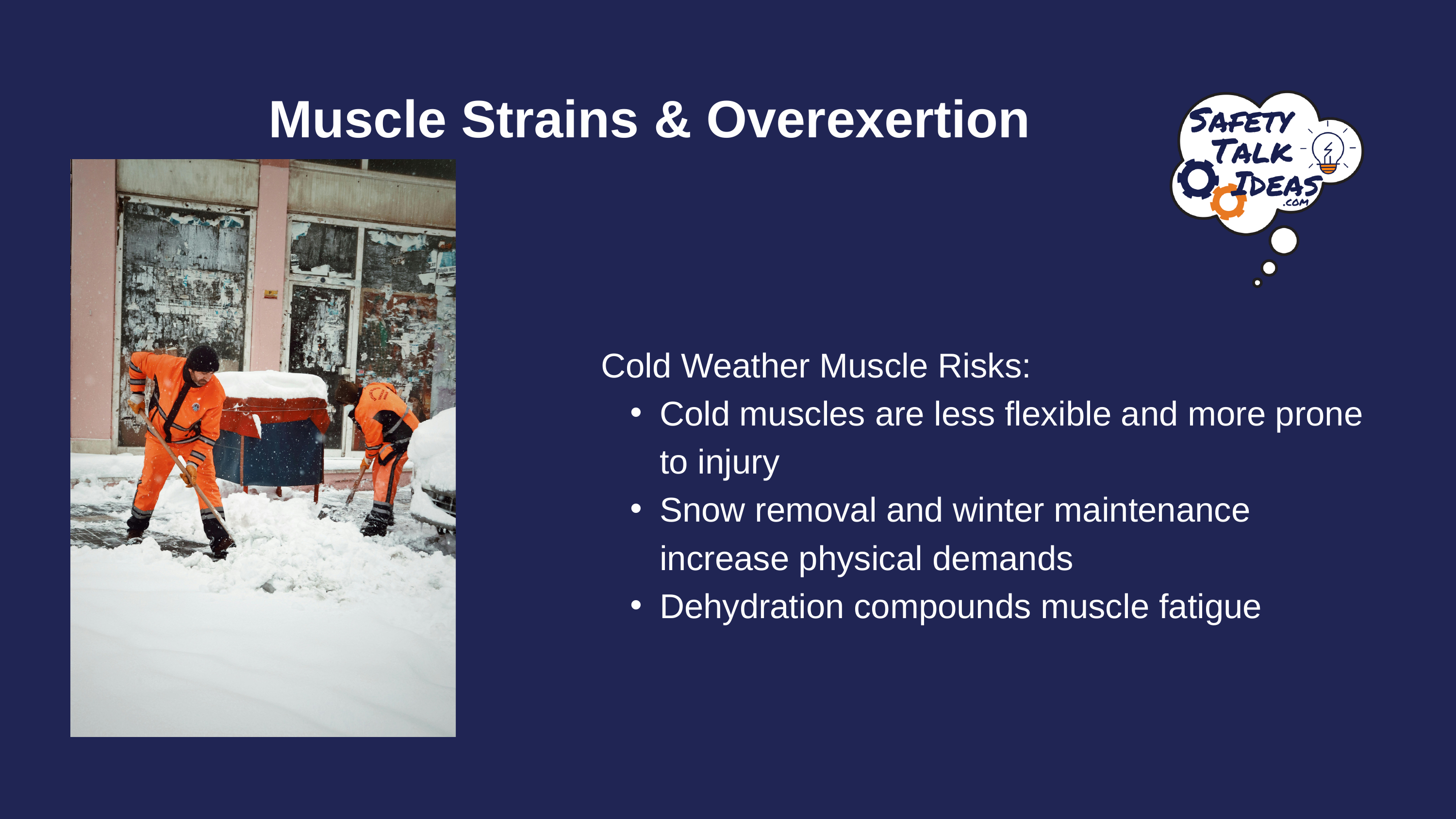

Muscle Strains & Overexertion

Cold Weather Muscle Risks:
Cold muscles are less flexible and more prone to injury
Snow removal and winter maintenance increase physical demands
Dehydration compounds muscle fatigue